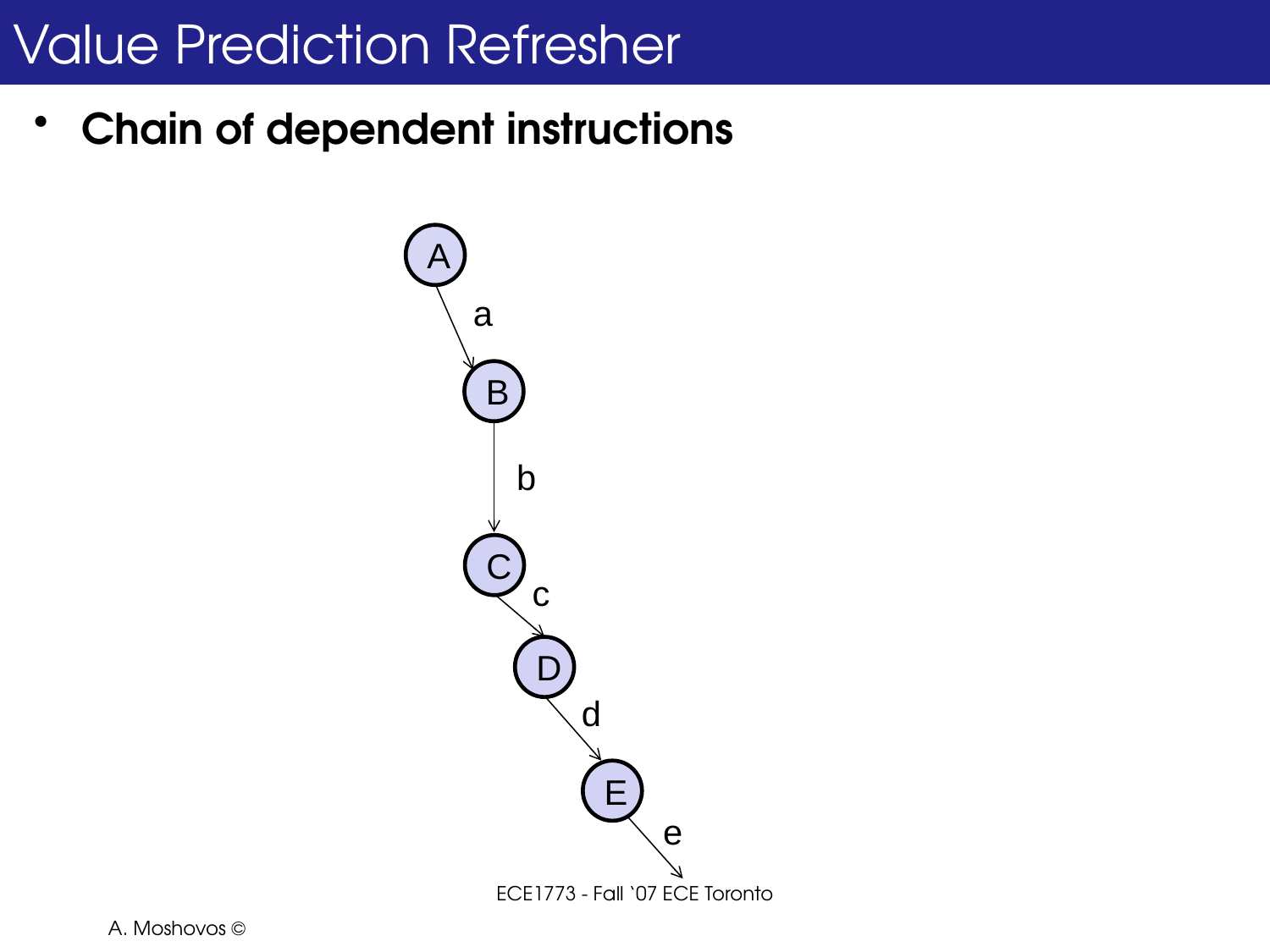

# Value Prediction Refresher
Chain of dependent instructions
A
a
B
b
C
c
D
d
E
e
ECE1773 - Fall ‘07 ECE Toronto
A. Moshovos ©